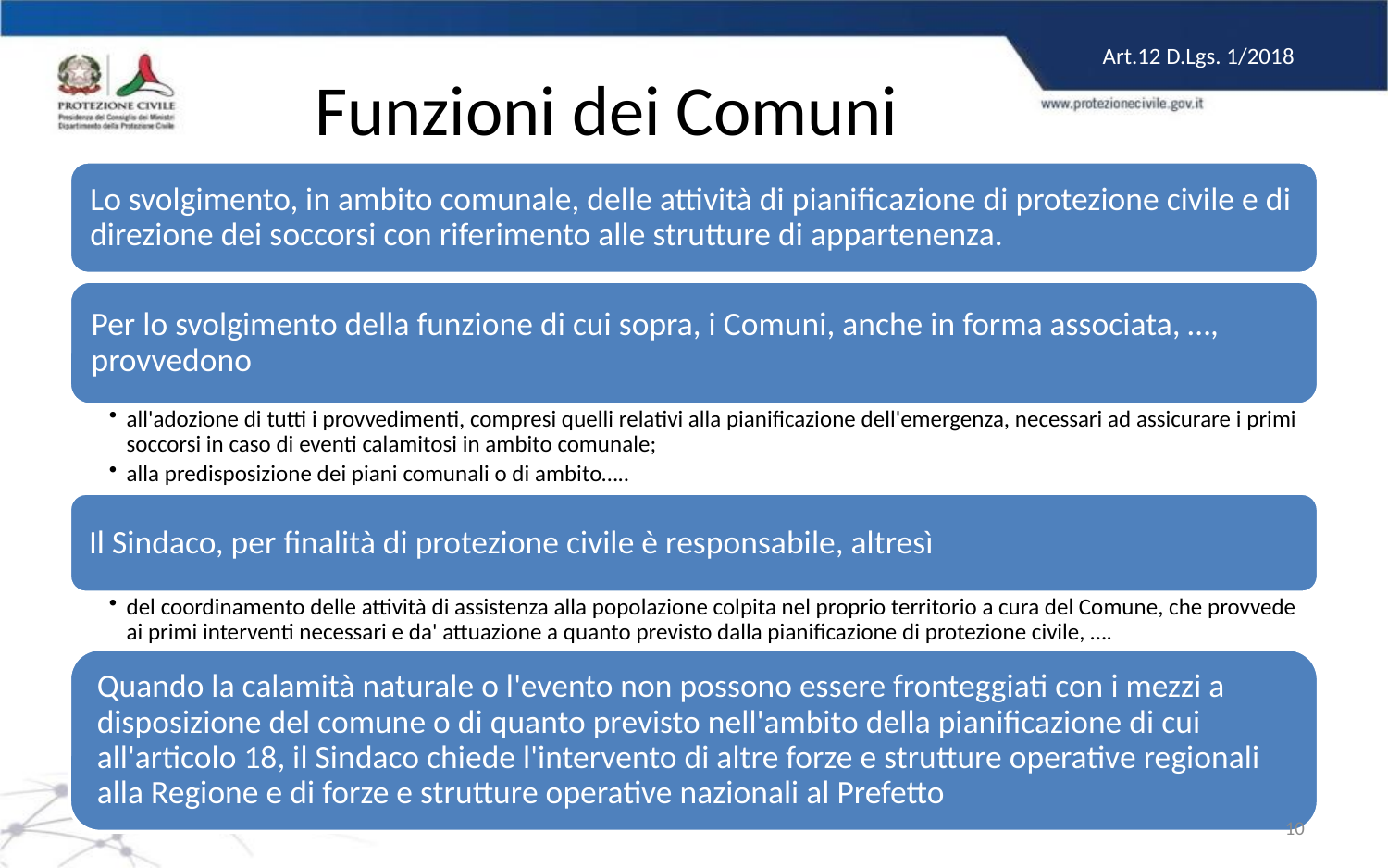

# Funzioni dei Comuni
Art.12 D.Lgs. 1/2018
Lo svolgimento, in ambito comunale, delle attività di pianificazione di protezione civile e di direzione dei soccorsi con riferimento alle strutture di appartenenza.
Per lo svolgimento della funzione di cui sopra, i Comuni, anche in forma associata, …, provvedono
all'adozione di tutti i provvedimenti, compresi quelli relativi alla pianificazione dell'emergenza, necessari ad assicurare i primi soccorsi in caso di eventi calamitosi in ambito comunale;
alla predisposizione dei piani comunali o di ambito…..
Il Sindaco, per finalità di protezione civile è responsabile, altresì
del coordinamento delle attività di assistenza alla popolazione colpita nel proprio territorio a cura del Comune, che provvede ai primi interventi necessari e da' attuazione a quanto previsto dalla pianificazione di protezione civile, ….
Quando la calamità naturale o l'evento non possono essere fronteggiati con i mezzi a disposizione del comune o di quanto previsto nell'ambito della pianificazione di cui all'articolo 18, il Sindaco chiede l'intervento di altre forze e strutture operative regionali alla Regione e di forze e strutture operative nazionali al Prefetto
10